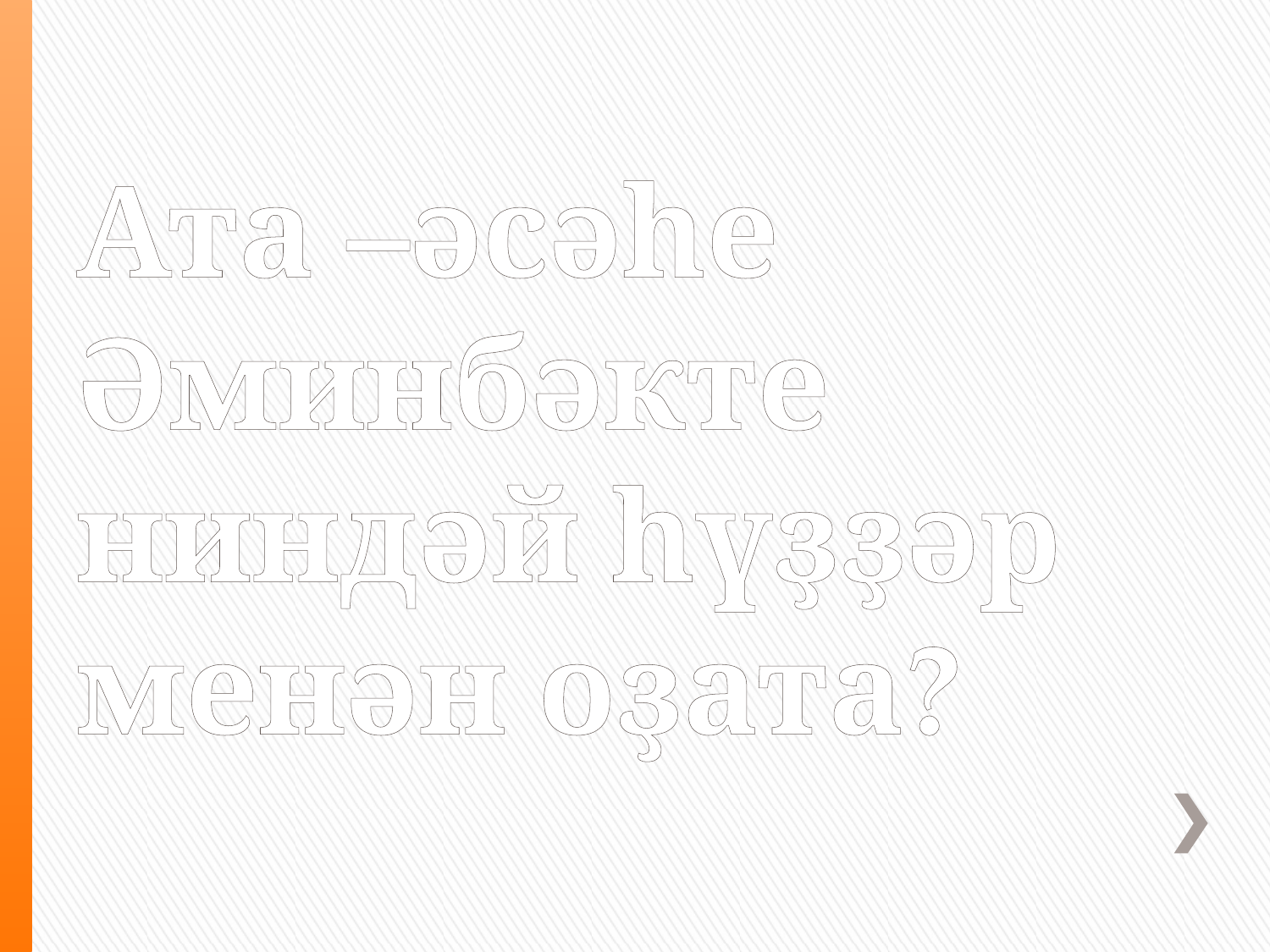

# Ата –әсәһе Әминбәкте ниндәй һүҙҙәр менән оҙата?